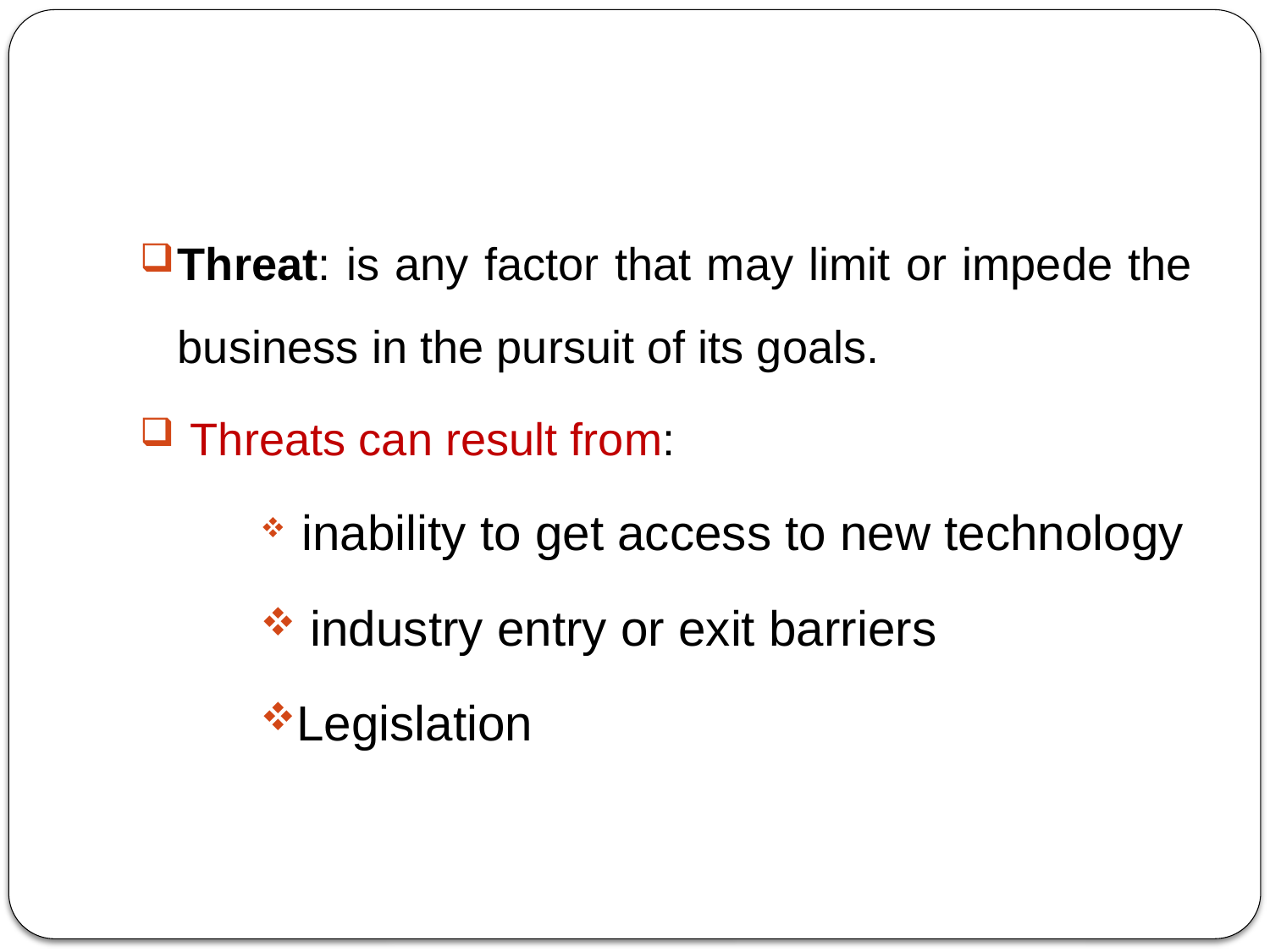

#
Threat: is any factor that may limit or impede the business in the pursuit of its goals.
 Threats can result from:
 inability to get access to new technology
 industry entry or exit barriers
Legislation